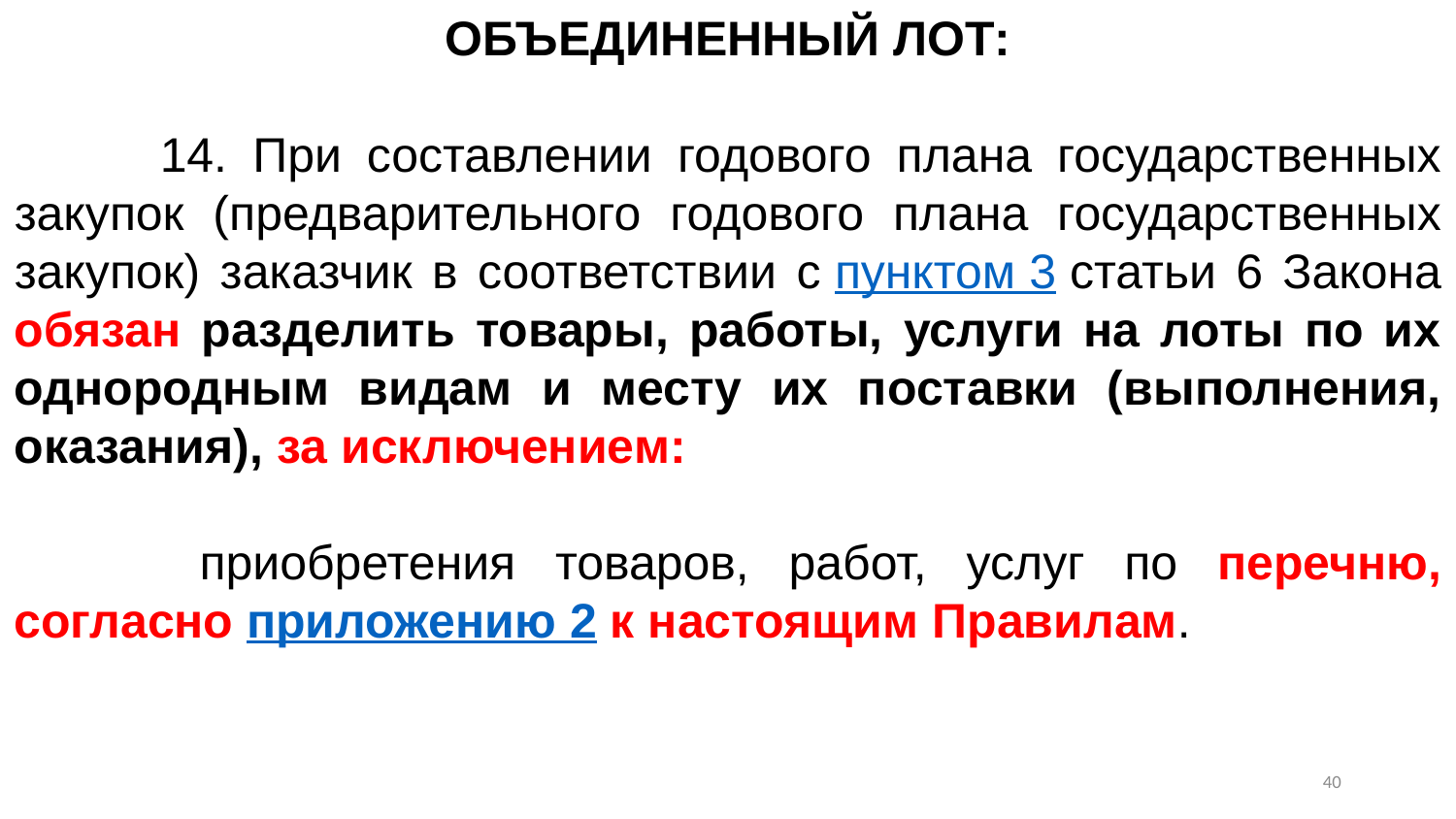

ОБЪЕДИНЕННЫЙ ЛОТ:

	14. При составлении годового плана государственных закупок (предварительного годового плана государственных закупок) заказчик в соответствии с пунктом 3 статьи 6 Закона обязан разделить товары, работы, услуги на лоты по их однородным видам и месту их поставки (выполнения, оказания), за исключением:

	 приобретения товаров, работ, услуг по перечню, согласно приложению 2 к настоящим Правилам.

40